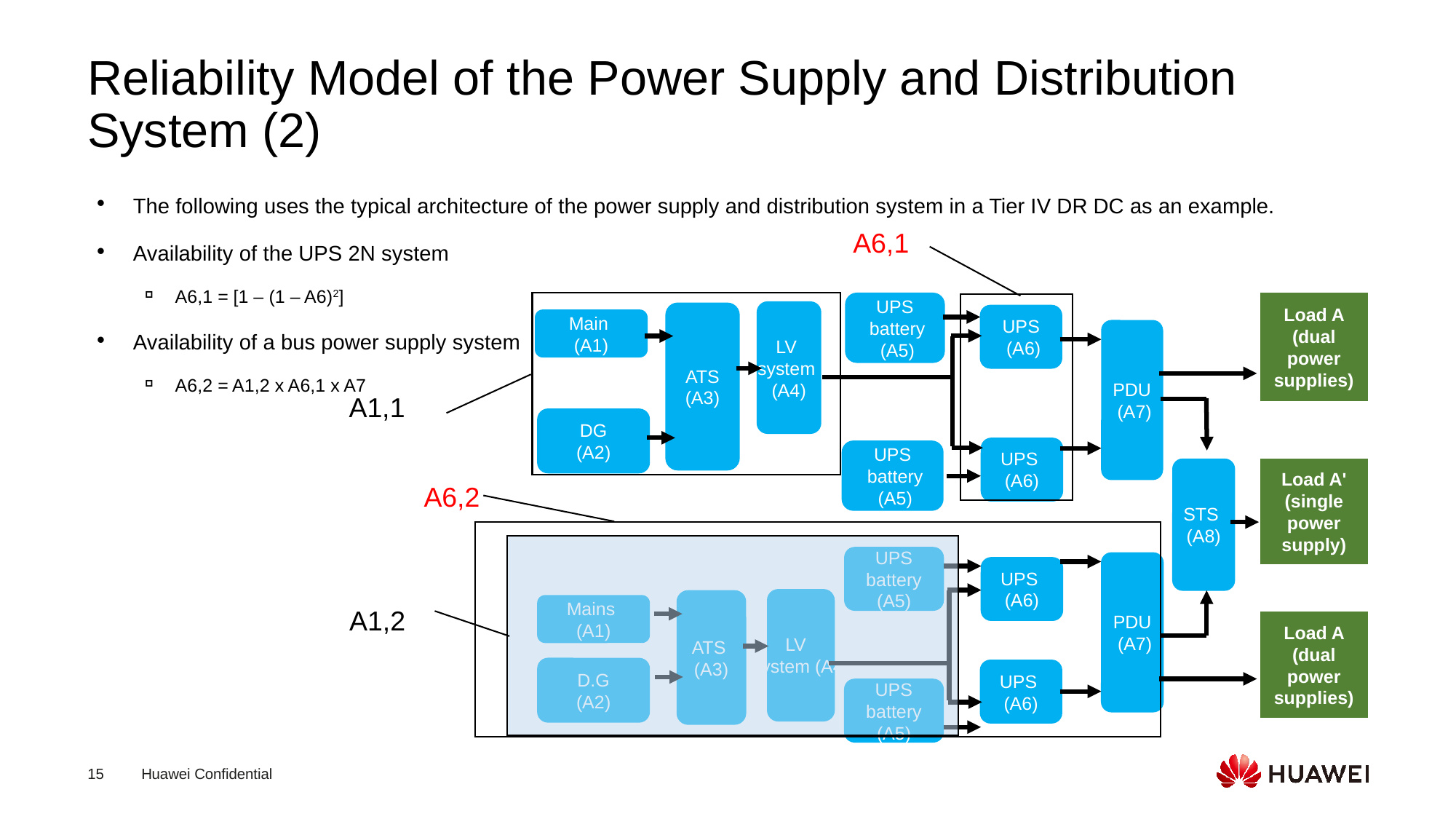

# Reliability Model of the Power Supply and Distribution System (2)
The following uses the typical architecture of the power supply and distribution system in a Tier IV DR DC as an example.
Availability of the UPS 2N system
A6,1 = [1 – (1 – A6)2]
Availability of a bus power supply system
A6,2 = A1,2 x A6,1 x A7
A6,1

A1,1
A6,2

A1,2
UPS
 battery
 (A5)
Load A (dual power supplies)
LV
system
(A4)
ATS
(A3)
UPS
 (A6)
Main
(A1)
PDU
 (A7)
DG
(A2)
UPS
(A6)
UPS
 battery
 (A5)
STS
(A8)
Load A' (single power supply)
UPS battery (A5)
PDU
 (A7)
UPS
(A6)
LV
system (A4)
ATS
(A3)
Mains
(A1)
Load A (dual power supplies)
D.G
(A2)
UPS
(A6)
UPS battery (A5)